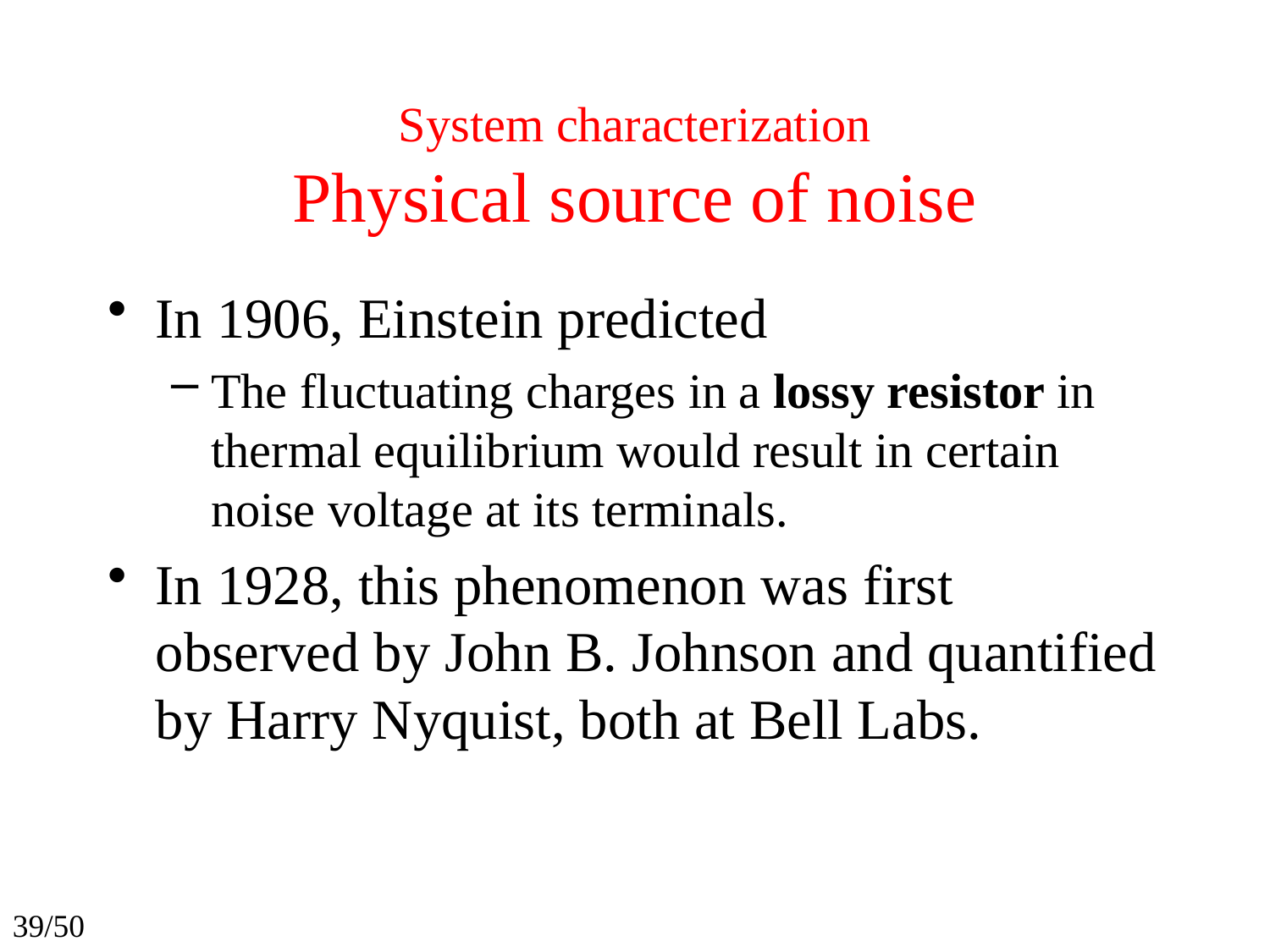

# System characterization Physical source of noise
In 1906, Einstein predicted
The fluctuating charges in a lossy resistor in thermal equilibrium would result in certain noise voltage at its terminals.
In 1928, this phenomenon was first observed by John B. Johnson and quantified by Harry Nyquist, both at Bell Labs.